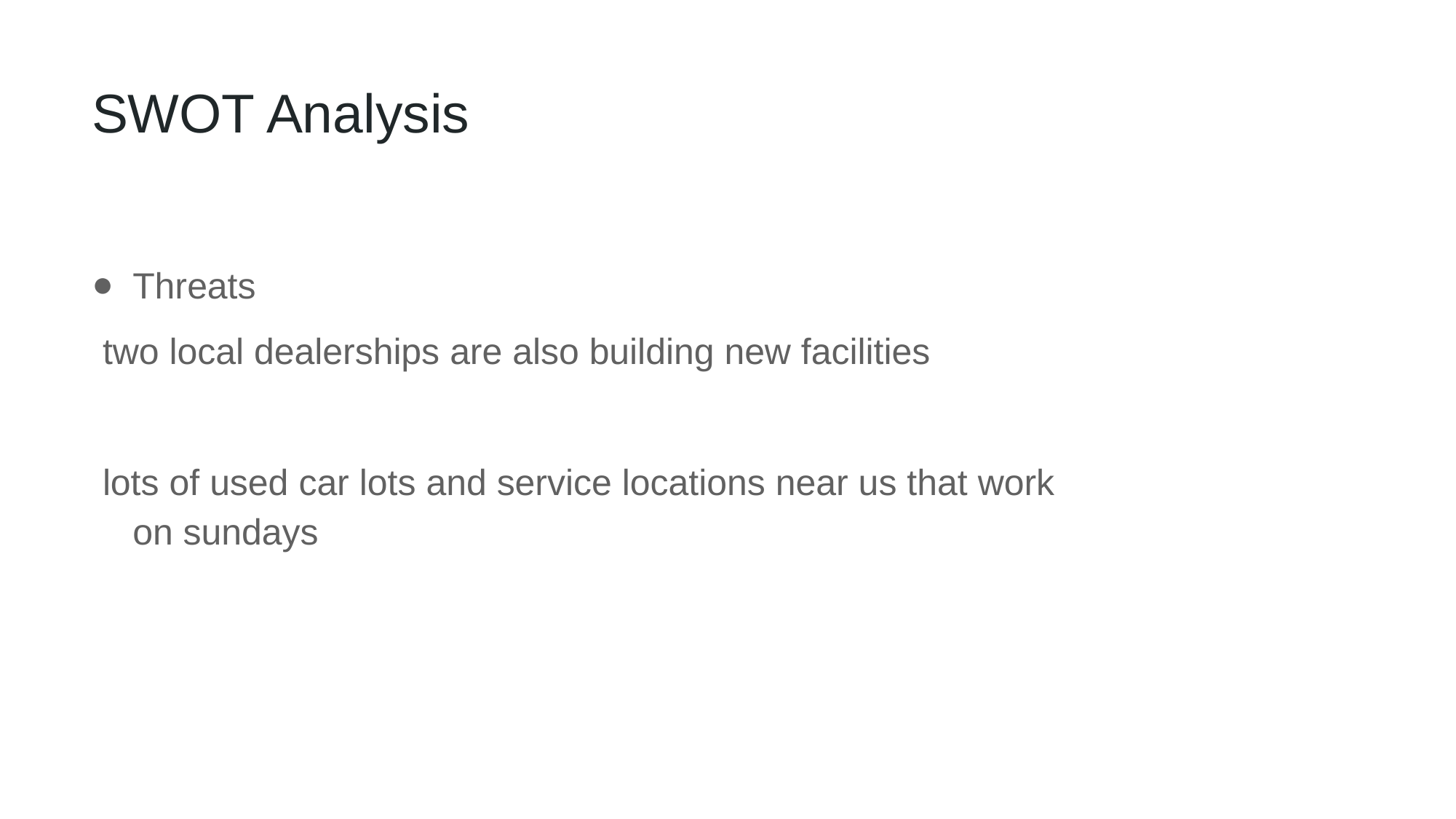

# SWOT Analysis
Threats
two local dealerships are also building new facilities

lots of used car lots and service locations near us that work on sundays